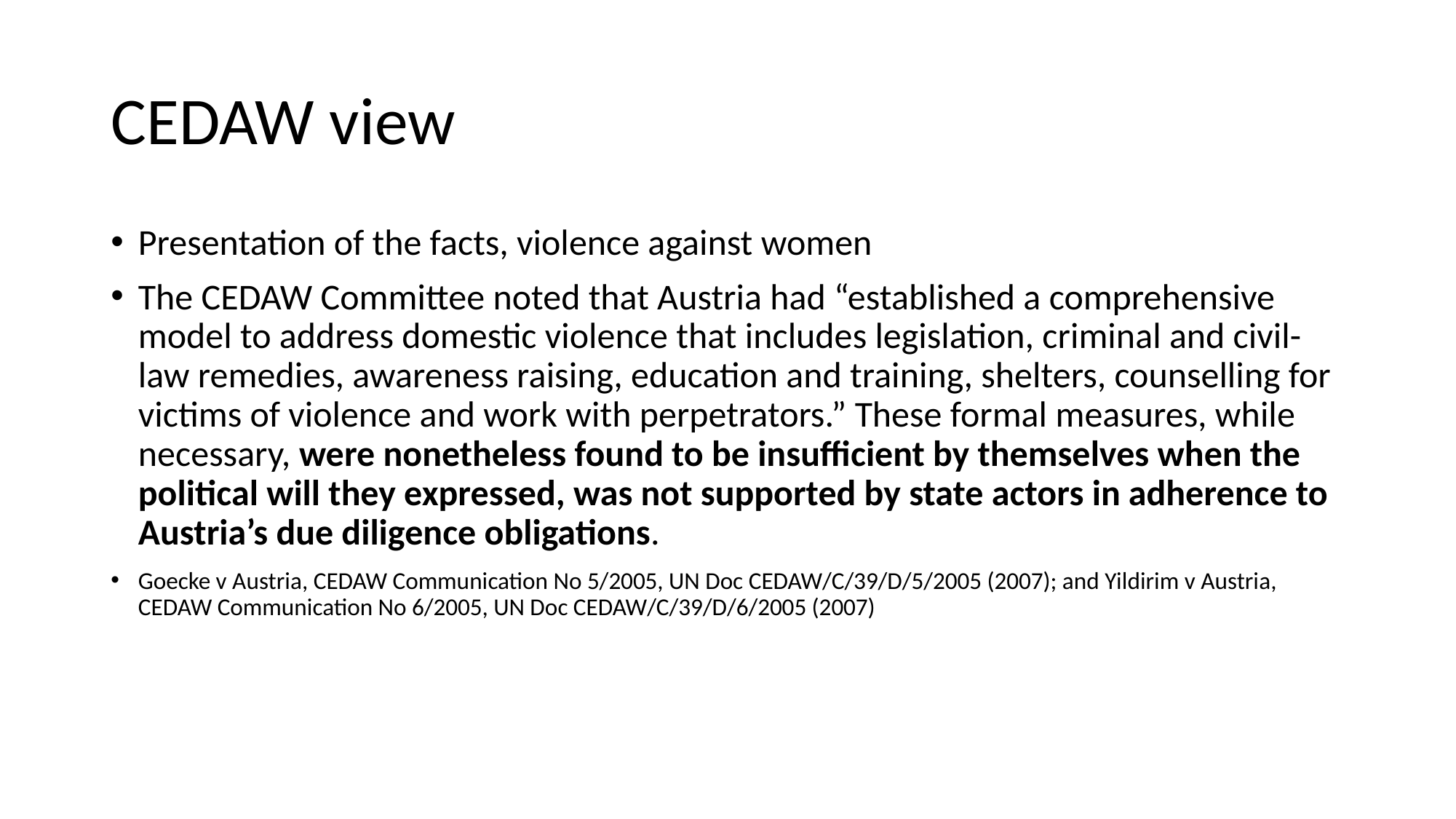

# CEDAW view
Presentation of the facts, violence against women
The CEDAW Committee noted that Austria had “established a comprehensive model to address domestic violence that includes legislation, criminal and civil-law remedies, awareness raising, education and training, shelters, counselling for victims of violence and work with perpetrators.” These formal measures, while necessary, were nonetheless found to be insufficient by themselves when the political will they expressed, was not supported by state actors in adherence to Austria’s due diligence obligations.
Goecke v Austria, CEDAW Communication No 5/2005, UN Doc CEDAW/C/39/D/5/2005 (2007); and Yildirim v Austria, CEDAW Communication No 6/2005, UN Doc CEDAW/C/39/D/6/2005 (2007)